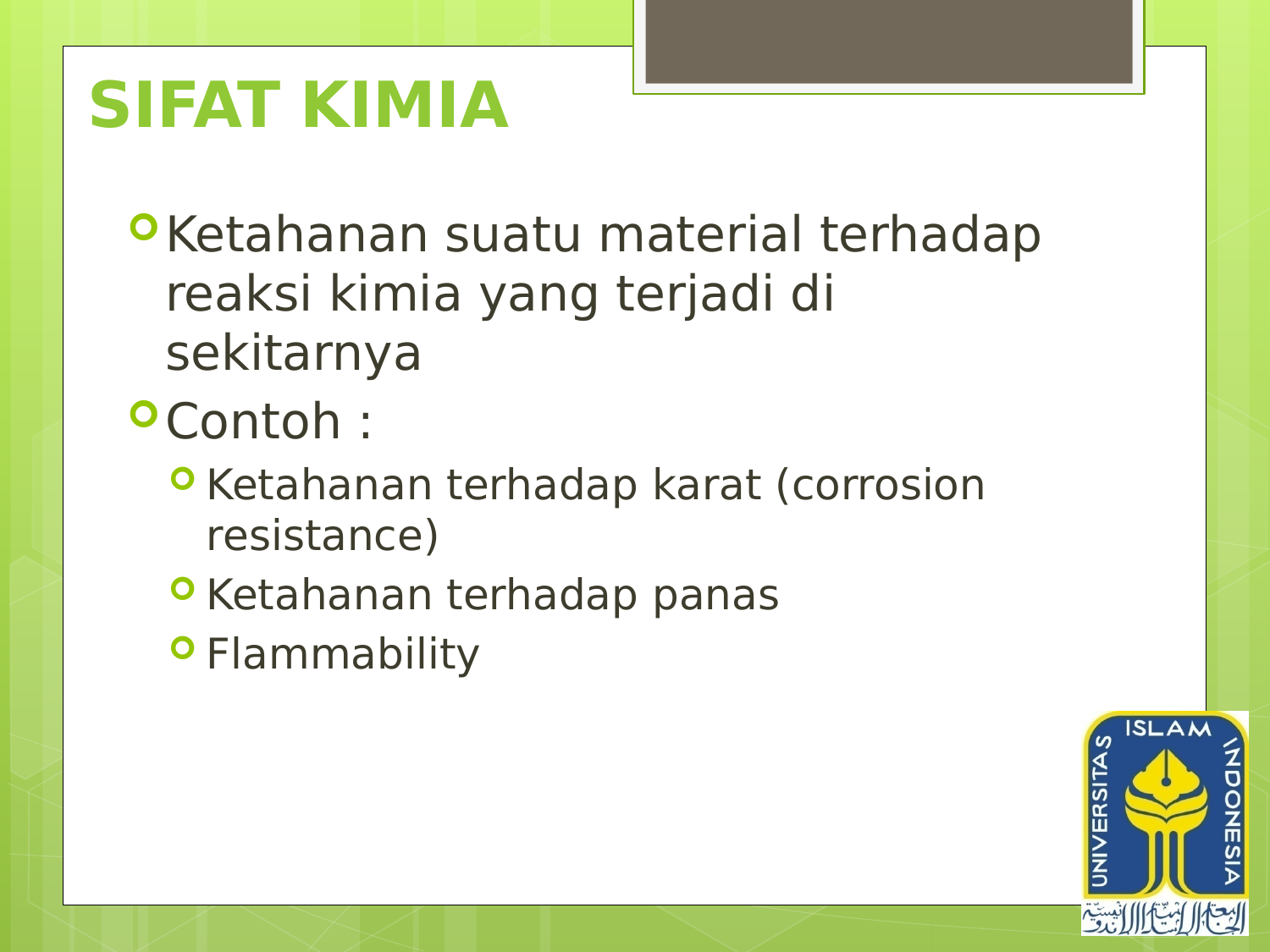

# SIFAT KIMIA
Ketahanan suatu material terhadap reaksi kimia yang terjadi di sekitarnya
Contoh :
Ketahanan terhadap karat (corrosion resistance)
Ketahanan terhadap panas
Flammability